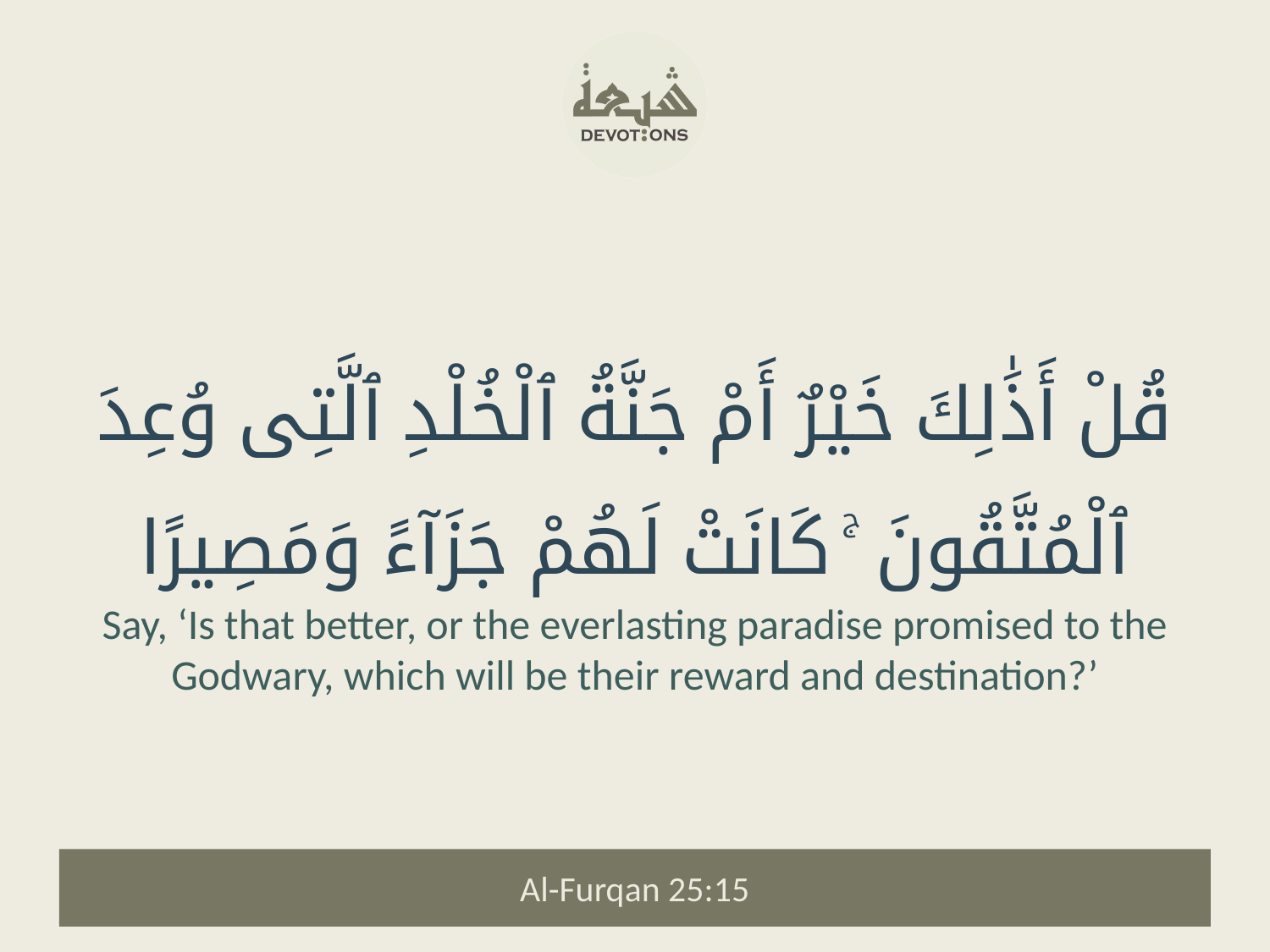

قُلْ أَذَٰلِكَ خَيْرٌ أَمْ جَنَّةُ ٱلْخُلْدِ ٱلَّتِى وُعِدَ ٱلْمُتَّقُونَ ۚ كَانَتْ لَهُمْ جَزَآءً وَمَصِيرًا
Say, ‘Is that better, or the everlasting paradise promised to the Godwary, which will be their reward and destination?’
Al-Furqan 25:15